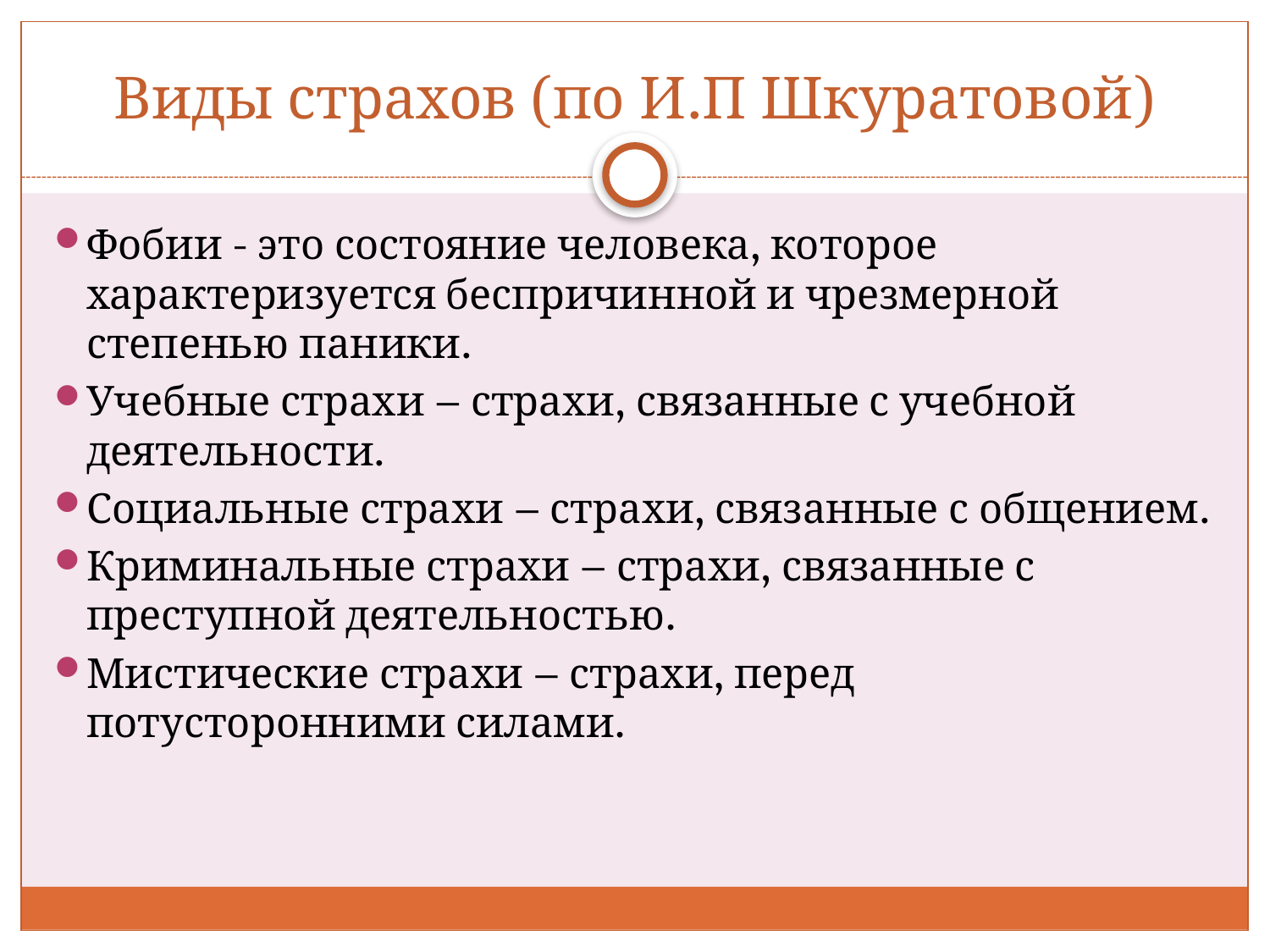

# Виды страхов (по И.П Шкуратовой)
Фобии - это состояние человека, которое характеризуется беспричинной и чрезмерной степенью паники.
Учебные страхи – страхи, связанные с учебной деятельности.
Социальные страхи – страхи, связанные с общением.
Криминальные страхи – страхи, связанные с преступной деятельностью.
Мистические страхи – страхи, перед потусторонними силами.